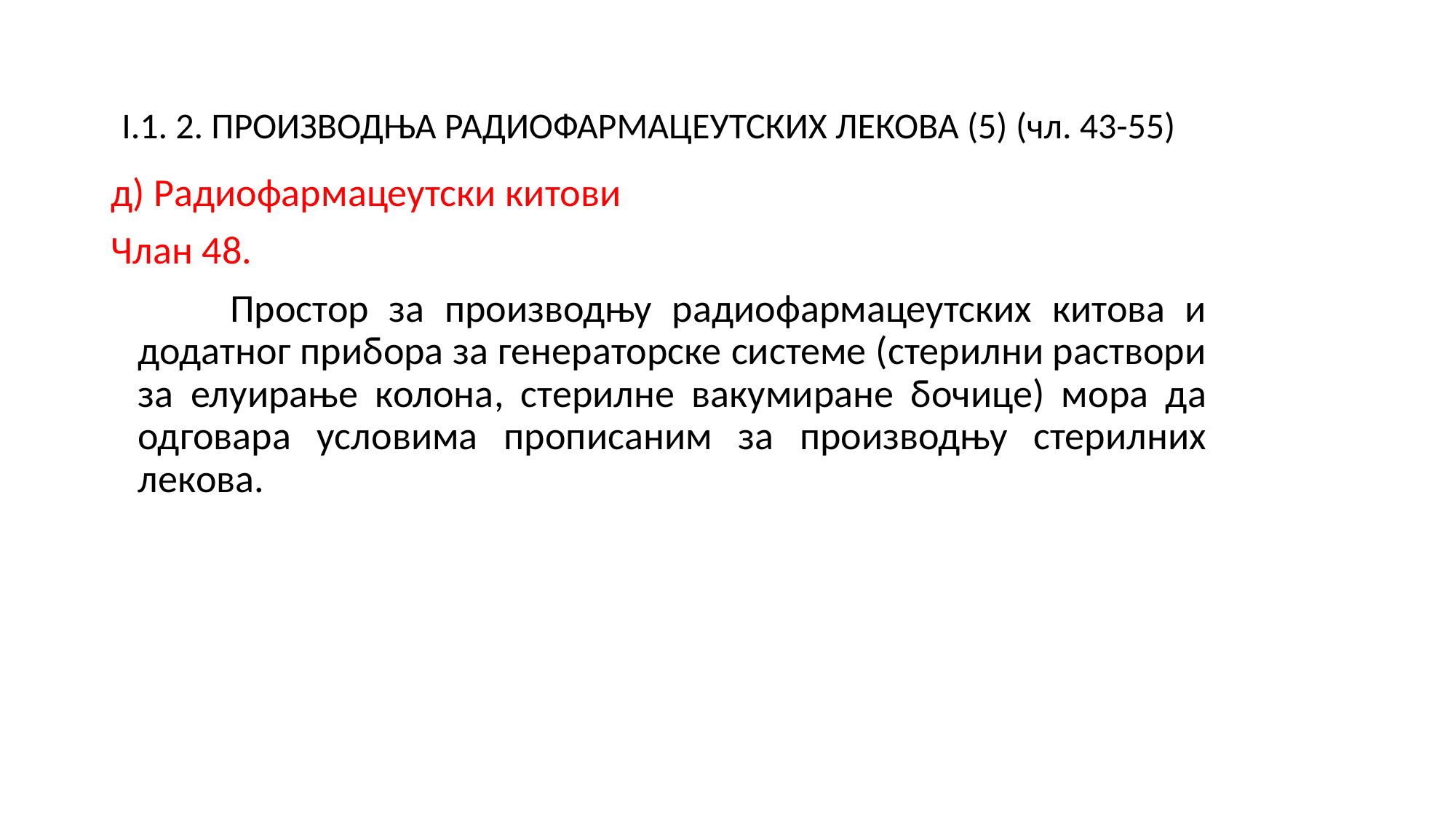

# I.1. 2. ПРОИЗВОДЊА РАДИОФАРМАЦЕУТСКИХ ЛЕКОВА (5) (чл. 43-55)
д) Радиофармацеутски китови
Члан 48.
      Простор за производњу радиофармацеутских китова и додатног прибора за генераторске системе (стерилни раствори за елуирање колона, стерилне вакумиране бочице) мора да одговара условима прописаним за производњу стерилних лекова.